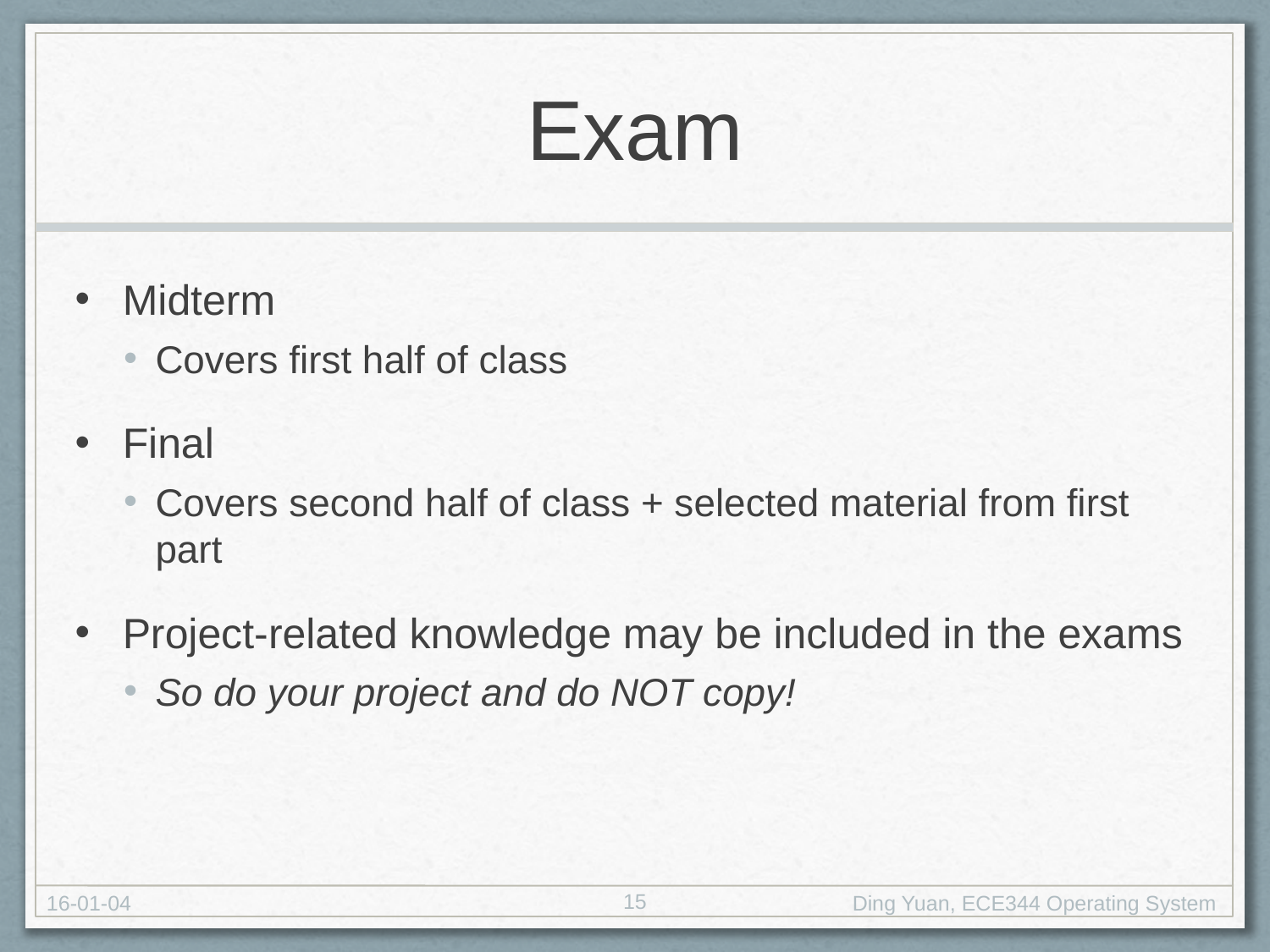

# Exam
Midterm
Covers first half of class
Final
Covers second half of class + selected material from first part
Project-related knowledge may be included in the exams
So do your project and do NOT copy!
15
16-01-04
Ding Yuan, ECE344 Operating System